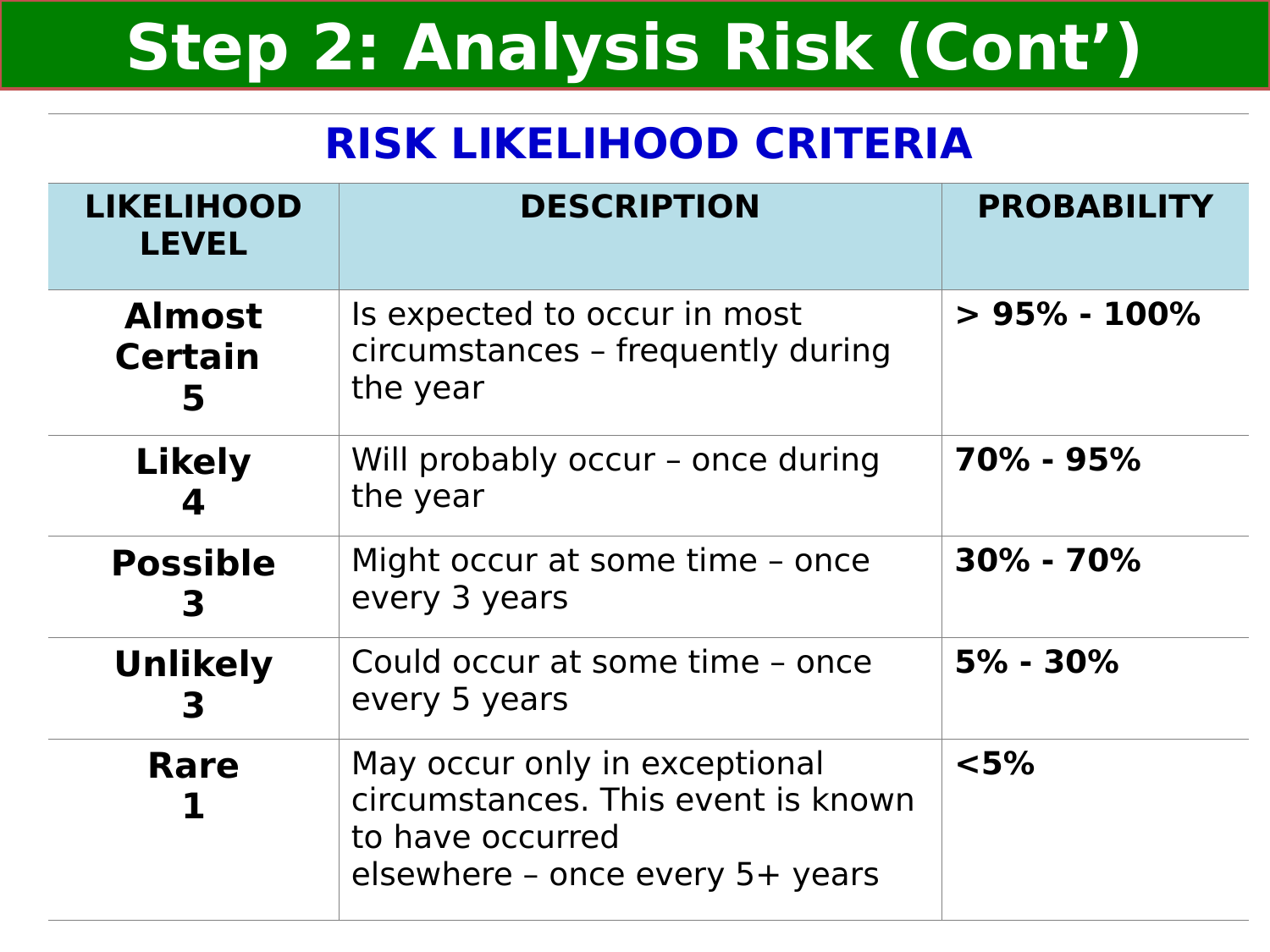

# Step 2: Analysis Risk (Cont’)
|  | RISK LIKELIHOOD CRITERIA |  |  |
| --- | --- | --- | --- |
|  | LIKELIHOOD LEVEL | DESCRIPTION | PROBABILITY |
|  | Almost Certain 5 | Is expected to occur in most circumstances – frequently during the year | > 95% - 100% |
|  | Likely 4 | Will probably occur – once during the year | 70% - 95% |
|  | Possible 3 | Might occur at some time – once every 3 years | 30% - 70% |
|  | Unlikely 3 | Could occur at some time – once every 5 years | 5% - 30% |
|  | Rare 1 | May occur only in exceptional circumstances. This event is known to have occurred elsewhere – once every 5+ years | <5% |